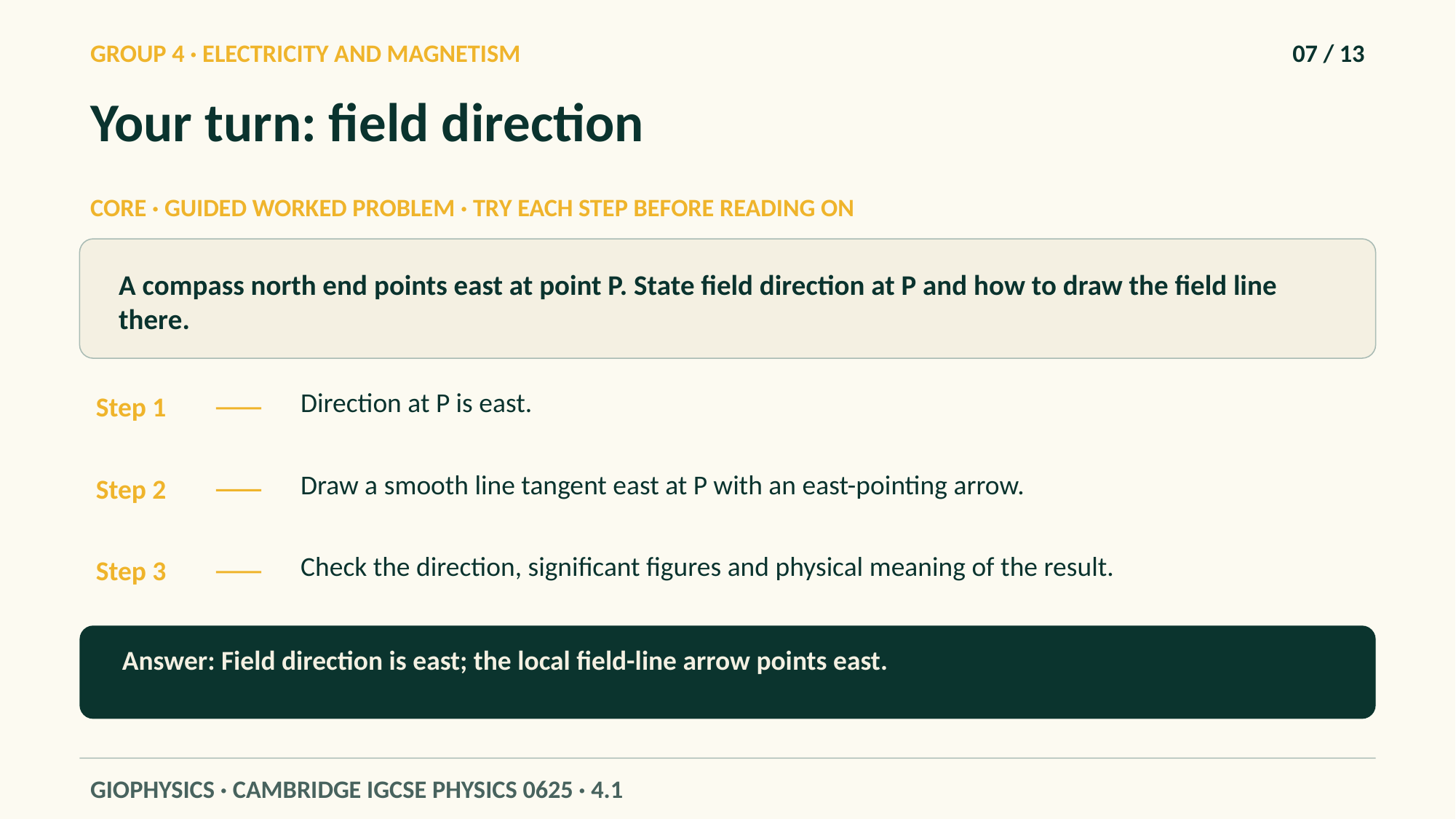

GROUP 4 · ELECTRICITY AND MAGNETISM
07 / 13
Your turn: field direction
CORE · GUIDED WORKED PROBLEM · TRY EACH STEP BEFORE READING ON

A compass north end points east at point P. State field direction at P and how to draw the field line there.
Direction at P is east.
Step 1

Draw a smooth line tangent east at P with an east-pointing arrow.
Step 2

Check the direction, significant figures and physical meaning of the result.
Step 3

Answer: Field direction is east; the local field-line arrow points east.

GIOPHYSICS · CAMBRIDGE IGCSE PHYSICS 0625 · 4.1